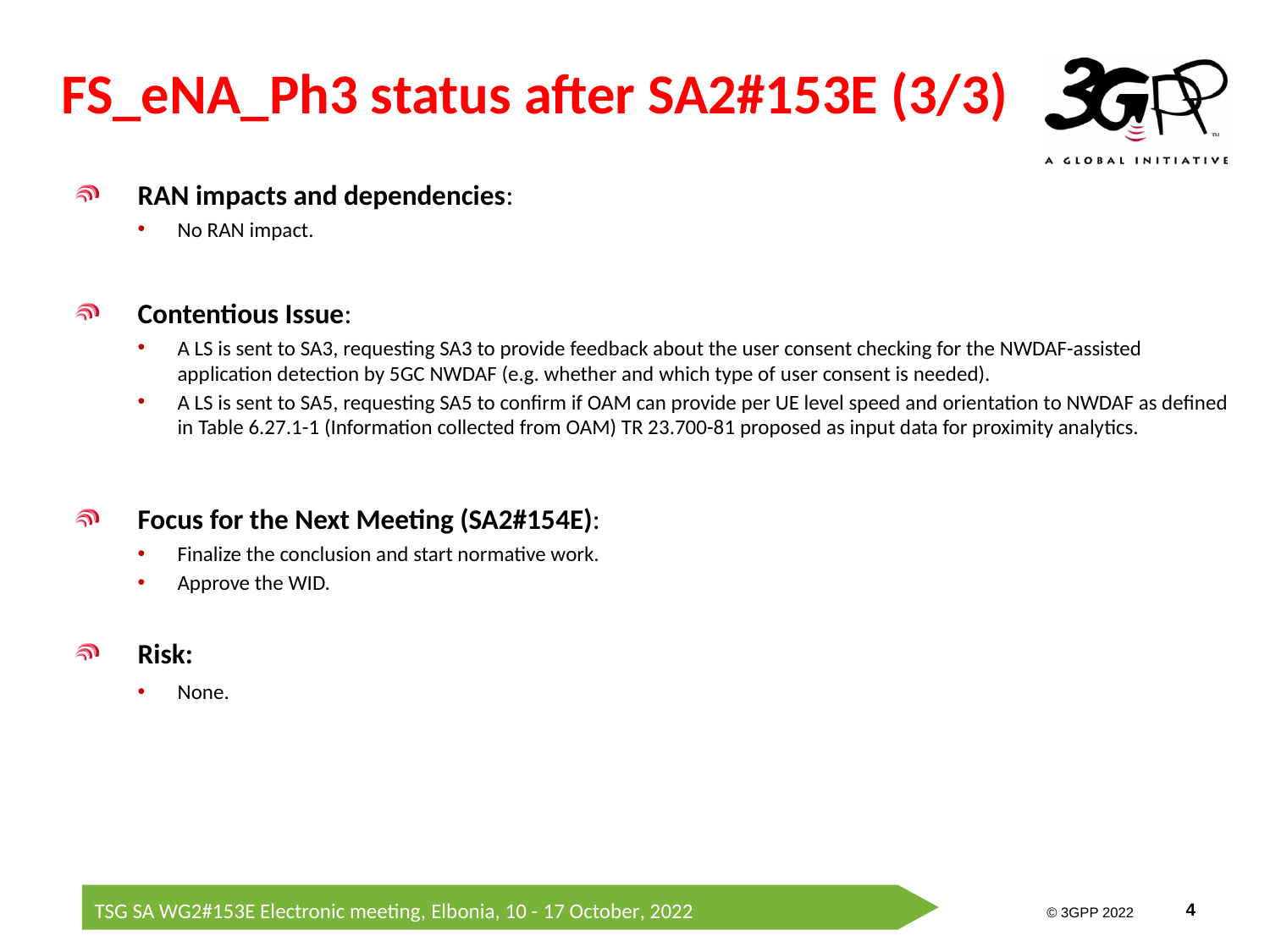

# FS_eNA_Ph3 status after SA2#153E (3/3)
RAN impacts and dependencies:
No RAN impact.

Contentious Issue:
A LS is sent to SA3, requesting SA3 to provide feedback about the user consent checking for the NWDAF-assisted application detection by 5GC NWDAF (e.g. whether and which type of user consent is needed).
A LS is sent to SA5, requesting SA5 to confirm if OAM can provide per UE level speed and orientation to NWDAF as defined in Table 6.27.1-1 (Information collected from OAM) TR 23.700-81 proposed as input data for proximity analytics.

Focus for the Next Meeting (SA2#154E):
Finalize the conclusion and start normative work.
Approve the WID.

Risk:
None.